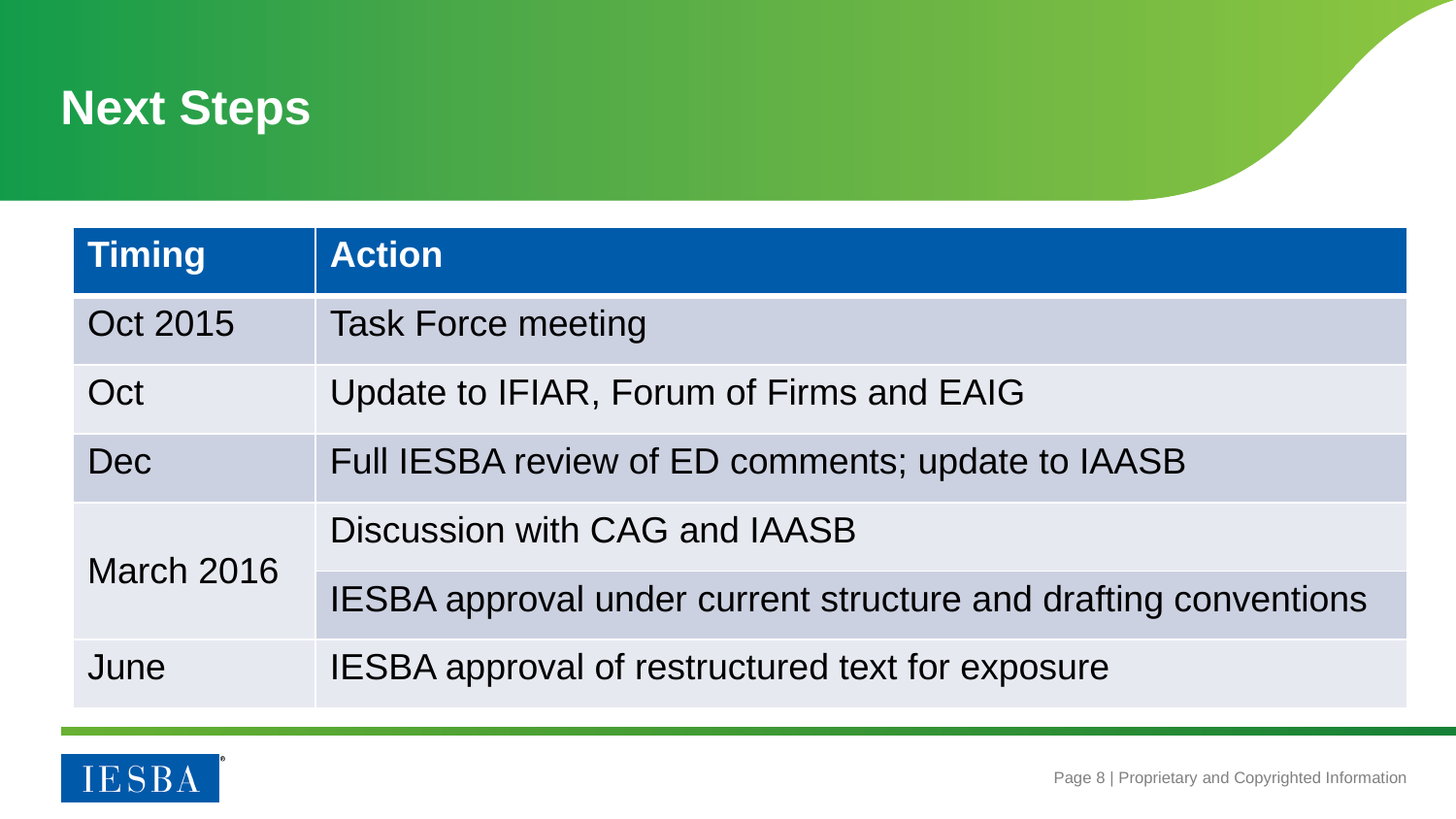

# Next Steps
| Timing | Action |
| --- | --- |
| Oct 2015 | Task Force meeting |
| Oct | Update to IFIAR, Forum of Firms and EAIG |
| Dec | Full IESBA review of ED comments; update to IAASB |
| March 2016 | Discussion with CAG and IAASB |
|  | IESBA approval under current structure and drafting conventions |
| June | IESBA approval of restructured text for exposure |